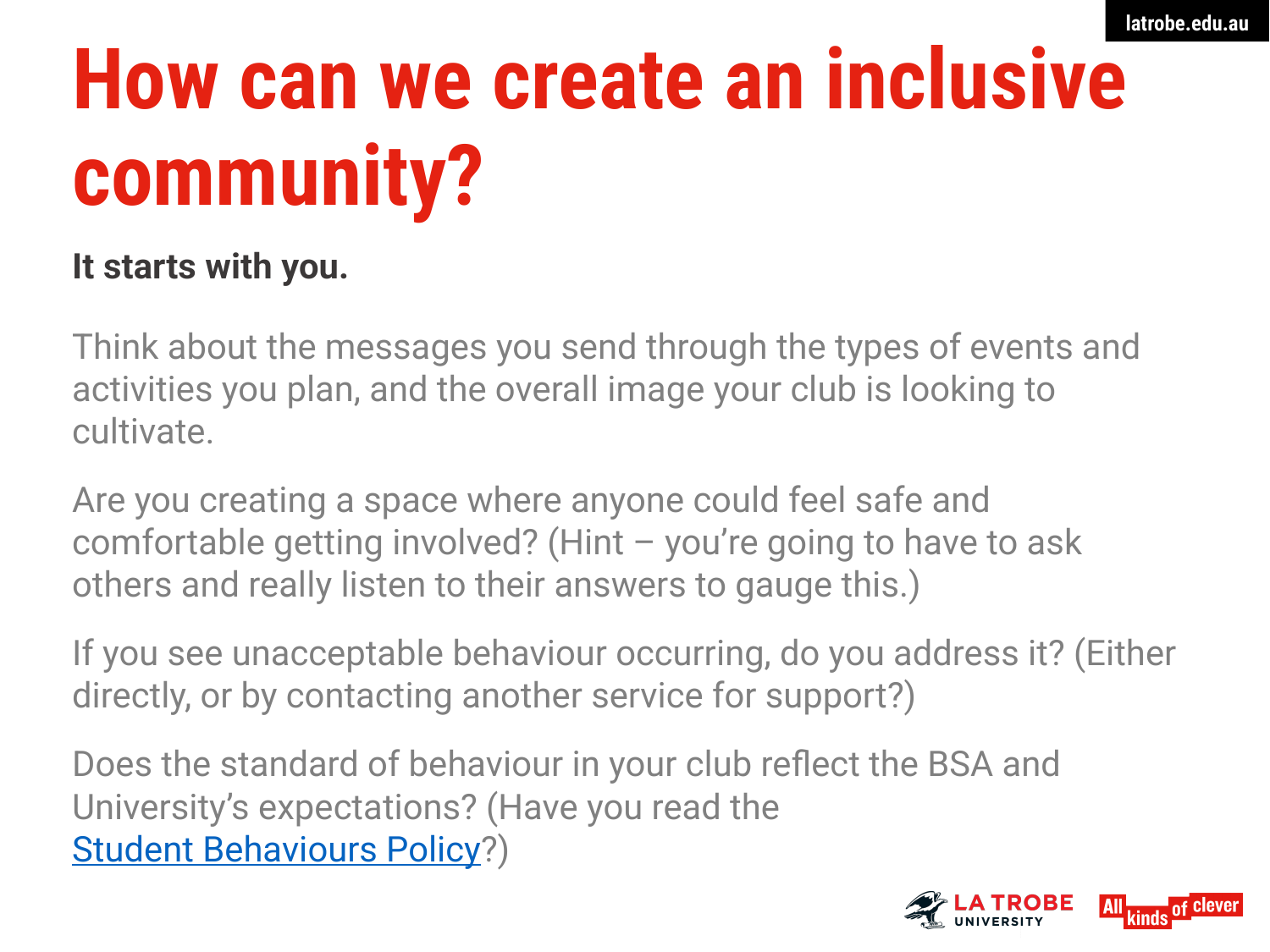

# How can we create an inclusive community?
It starts with you.
Think about the messages you send through the types of events and activities you plan, and the overall image your club is looking to cultivate.
Are you creating a space where anyone could feel safe and comfortable getting involved? (Hint – you’re going to have to ask others and really listen to their answers to gauge this.)
If you see unacceptable behaviour occurring, do you address it? (Either directly, or by contacting another service for support?)
Does the standard of behaviour in your club reflect the BSA and University’s expectations? (Have you read the Student Behaviours Policy?)